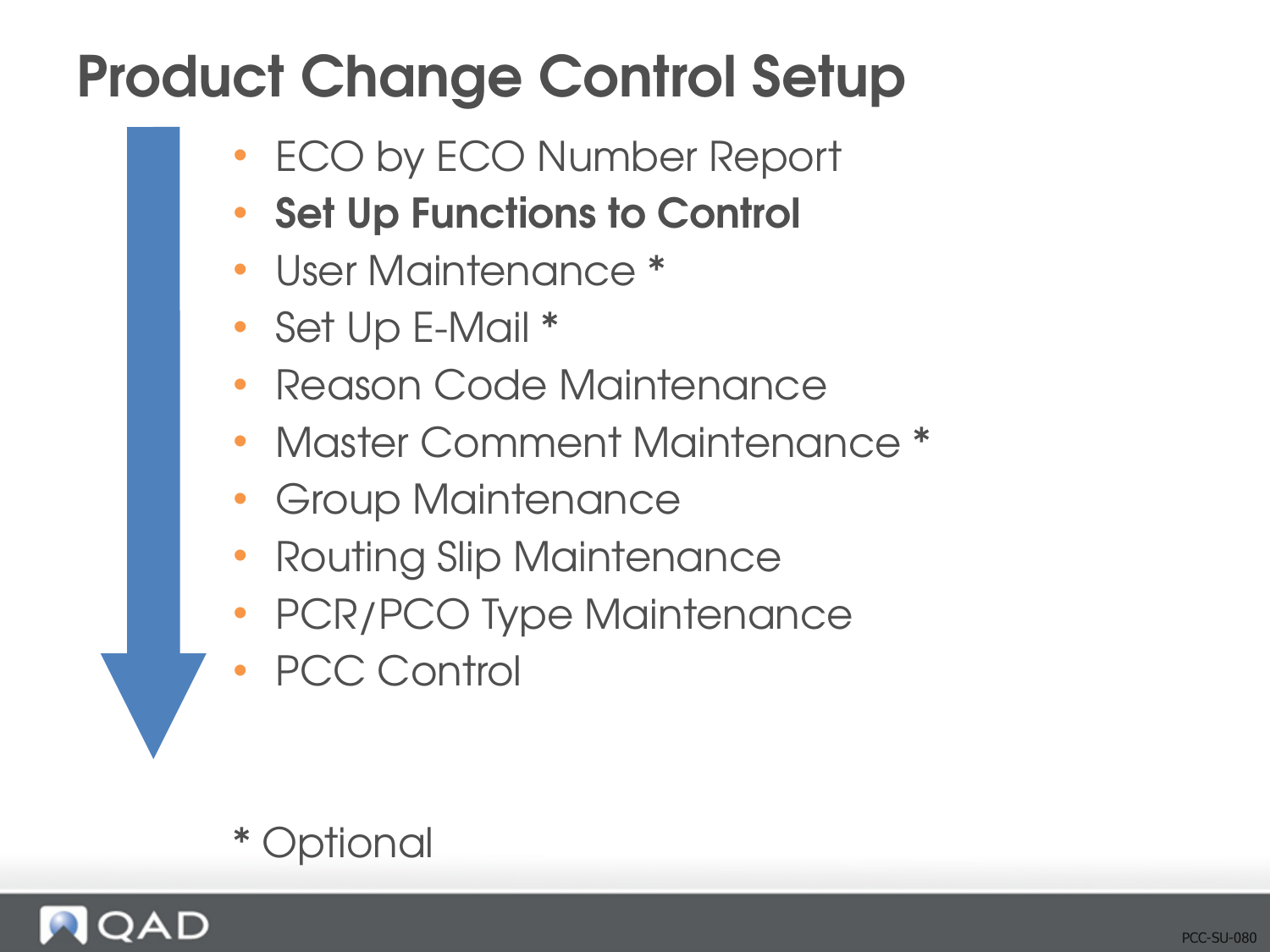

# Product Change Control Setup
ECO by ECO Number Report
Set Up Functions to Control
User Maintenance *
Set Up E-Mail *
Reason Code Maintenance
Master Comment Maintenance *
Group Maintenance
Routing Slip Maintenance
PCR/PCO Type Maintenance
PCC Control

* Optional

PCC-SU-080